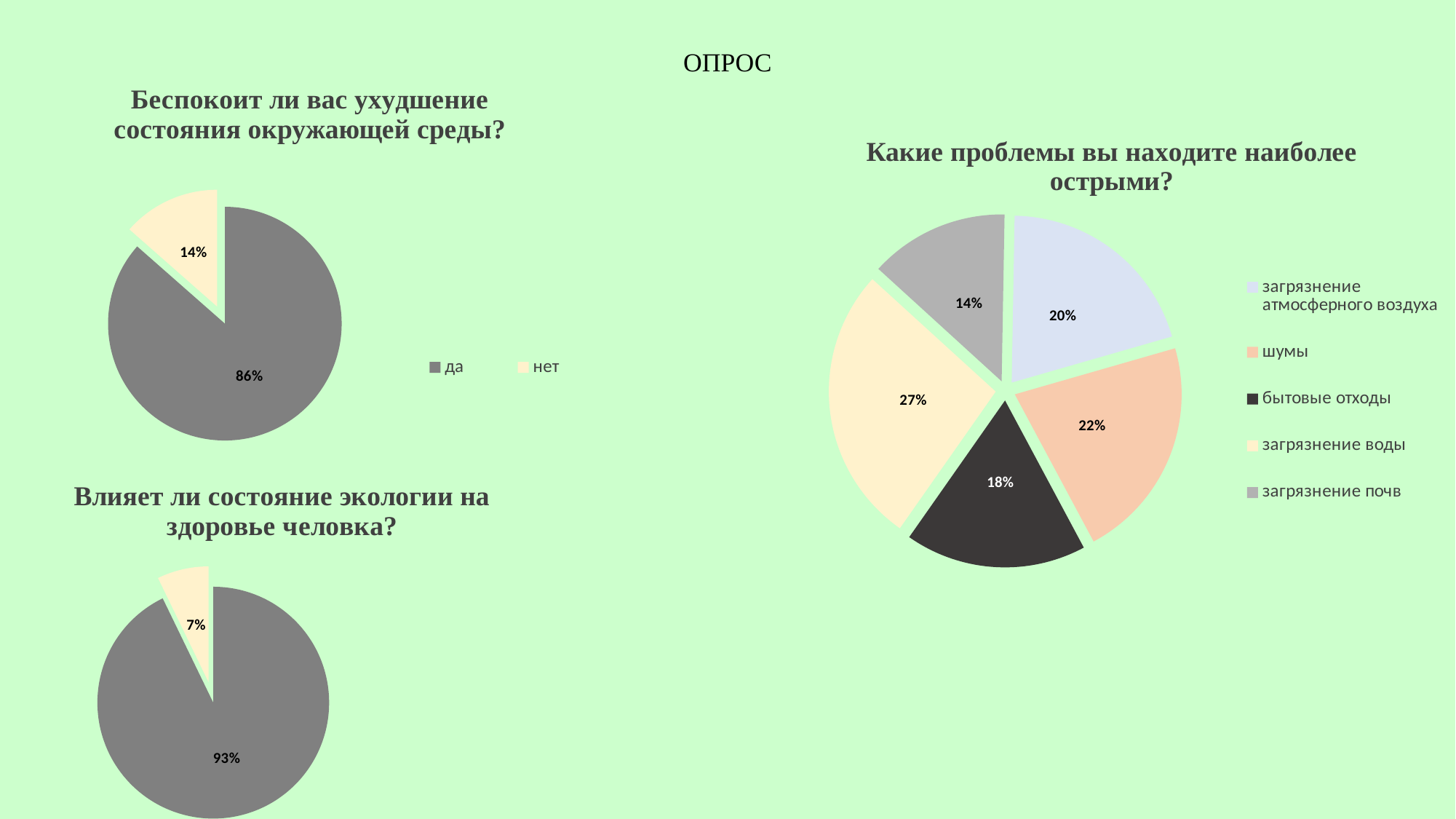

# ОПРОС

### Chart: Беспокоит ли вас ухудшение состояния окружающей среды?

| Category | Беспокоит ли вас ухудшение состояния окружающей среды? |
|---|---|
| да  | 32.0 |
| нет | 5.0 |

### Chart: Какие проблемы вы находите наиболее острыми?

| Category | Какие проблемы вы находите наиболее острыми? |
|---|---|
| загрязнение атмосферного воздуха | 15.0 |
| шумы  | 16.0 |
| бытовые отходы | 13.0 |
| загрязнение воды | 20.0 |
| загрязнение почв  | 10.0 |

### Chart: Влияет ли состояние экологии на здоровье человка?

| Category | Влияет ли состояние экологии на здоровье человка? |
|---|---|
| да | 29.7 |
| нет | 2.3 |